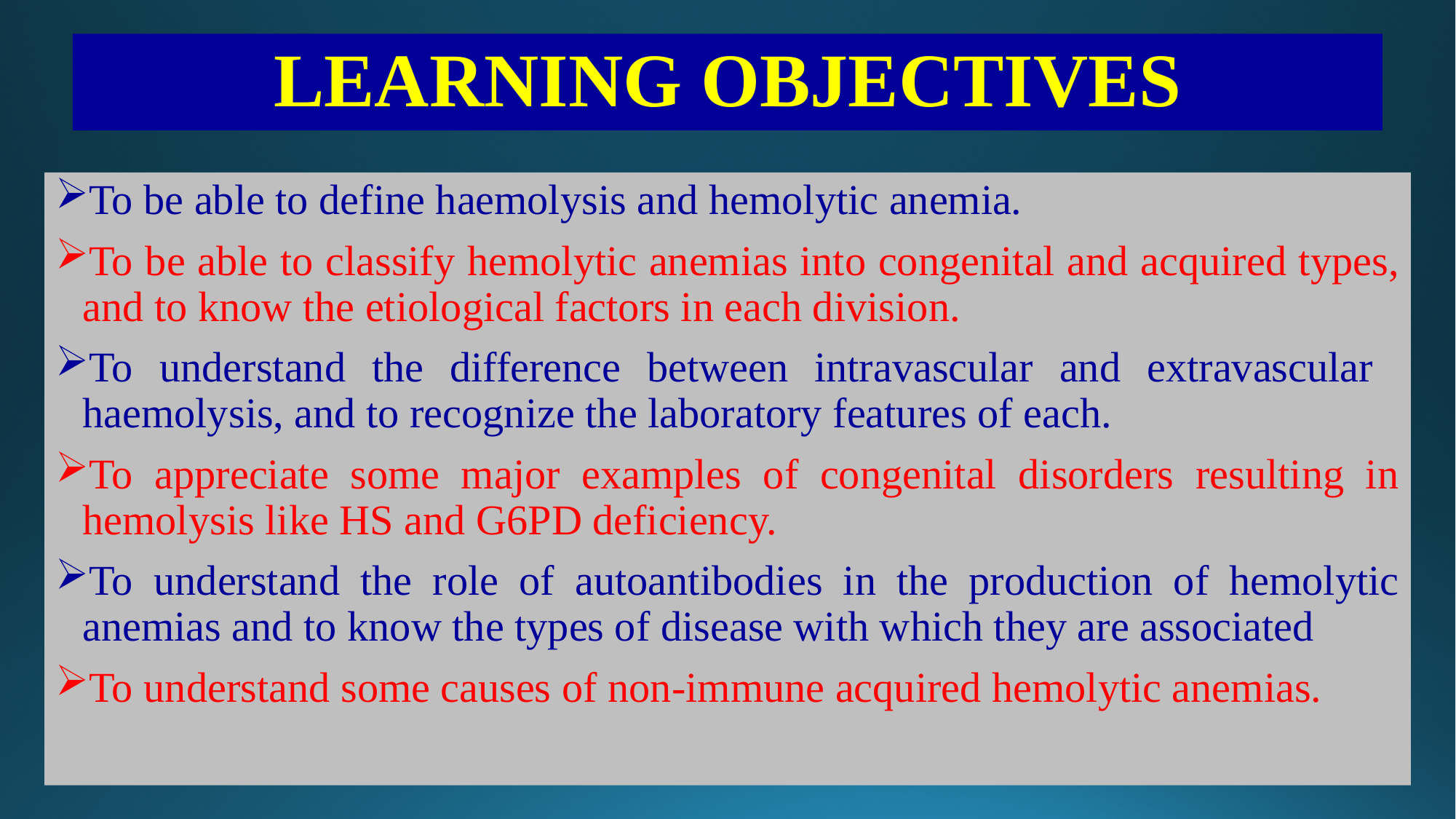

# LEARNING OBJECTIVES
To be able to define haemolysis and hemolytic anemia.
To be able to classify hemolytic anemias into congenital and acquired types, and to know the etiological factors in each division.
To understand the difference between intravascular and extravascular  haemolysis, and to recognize the laboratory features of each.
To appreciate some major examples of congenital disorders resulting in hemolysis like HS and G6PD deficiency.
To understand the role of autoantibodies in the production of hemolytic anemias and to know the types of disease with which they are associated
To understand some causes of non-immune acquired hemolytic anemias.